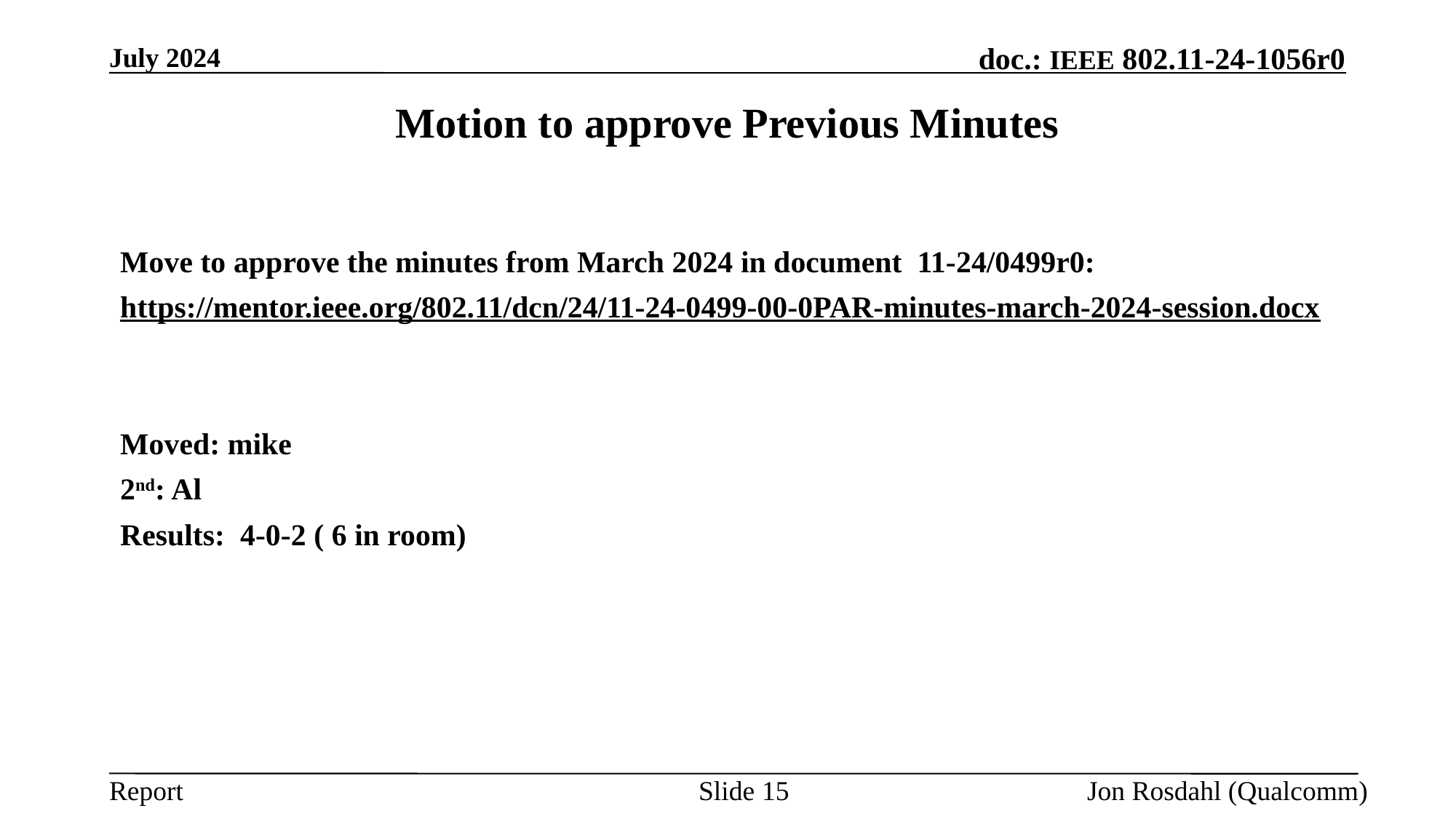

July 2024
# Motion to approve Previous Minutes
Move to approve the minutes from March 2024 in document  11-24/0499r0:
https://mentor.ieee.org/802.11/dcn/24/11-24-0499-00-0PAR-minutes-march-2024-session.docx

Moved: mike
2nd: Al
Results:  4-0-2 ( 6 in room)
Slide 15
Jon Rosdahl (Qualcomm)